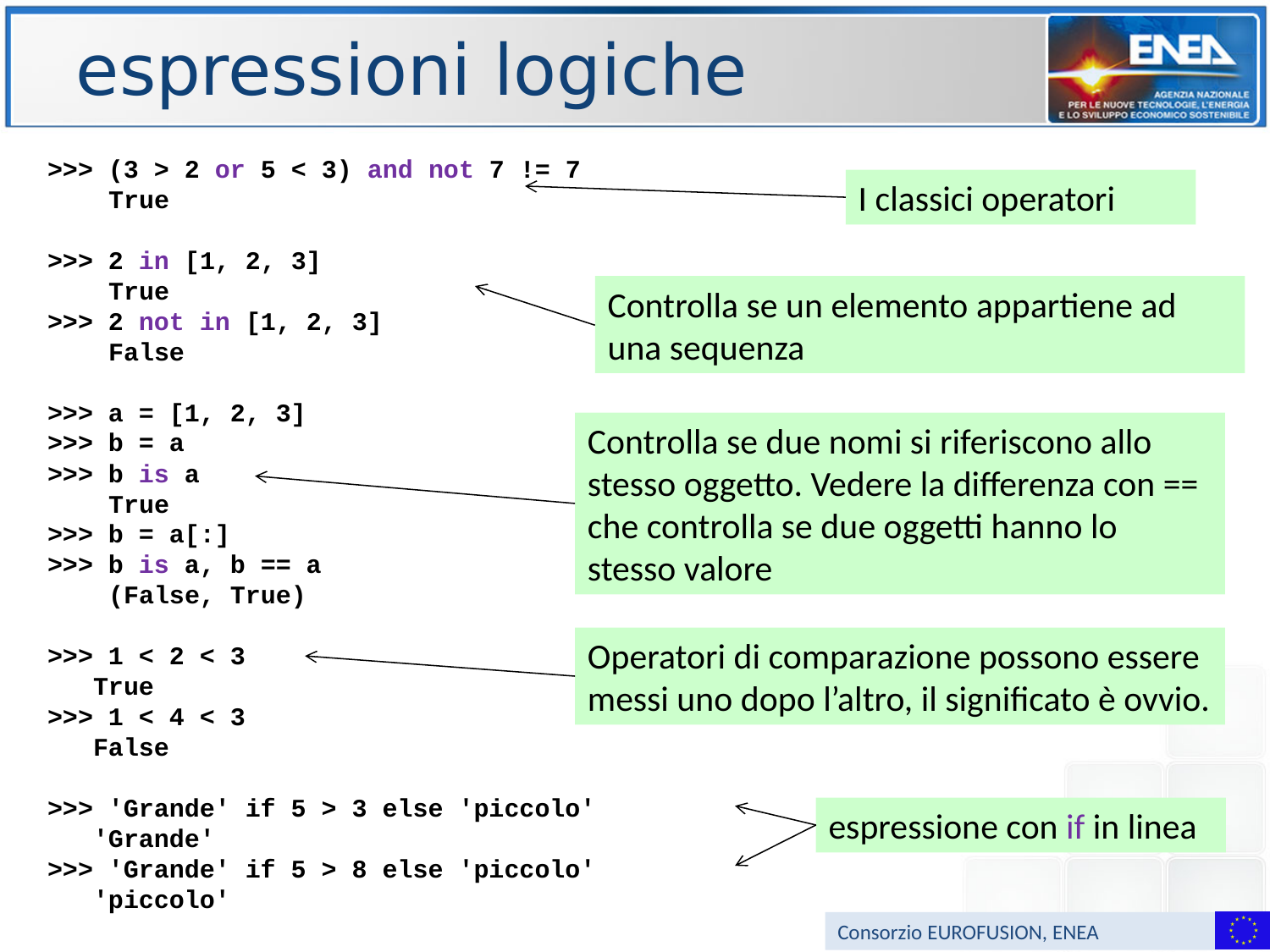

# espressioni logiche
>>> (3 > 2 or 5 < 3) and not 7 != 7
    True

>>> 2 in [1, 2, 3]
    True
>>> 2 not in [1, 2, 3]
    False

>>> a = [1, 2, 3]
>>> b = a
>>> b is a
    True
>>> b = a[:]
>>> b is a, b == a
    (False, True)

>>> 1 < 2 < 3
   True
>>> 1 < 4 < 3
   False

>>> 'Grande' if 5 > 3 else 'piccolo'
   'Grande'
>>> 'Grande' if 5 > 8 else 'piccolo'
   'piccolo'
I classici operatori
Controlla se un elemento appartiene ad una sequenza
Controlla se due nomi si riferiscono allo stesso oggetto. Vedere la differenza con == che controlla se due oggetti hanno lo stesso valore
Operatori di comparazione possono essere messi uno dopo l’altro, il significato è ovvio.
espressione con if in linea